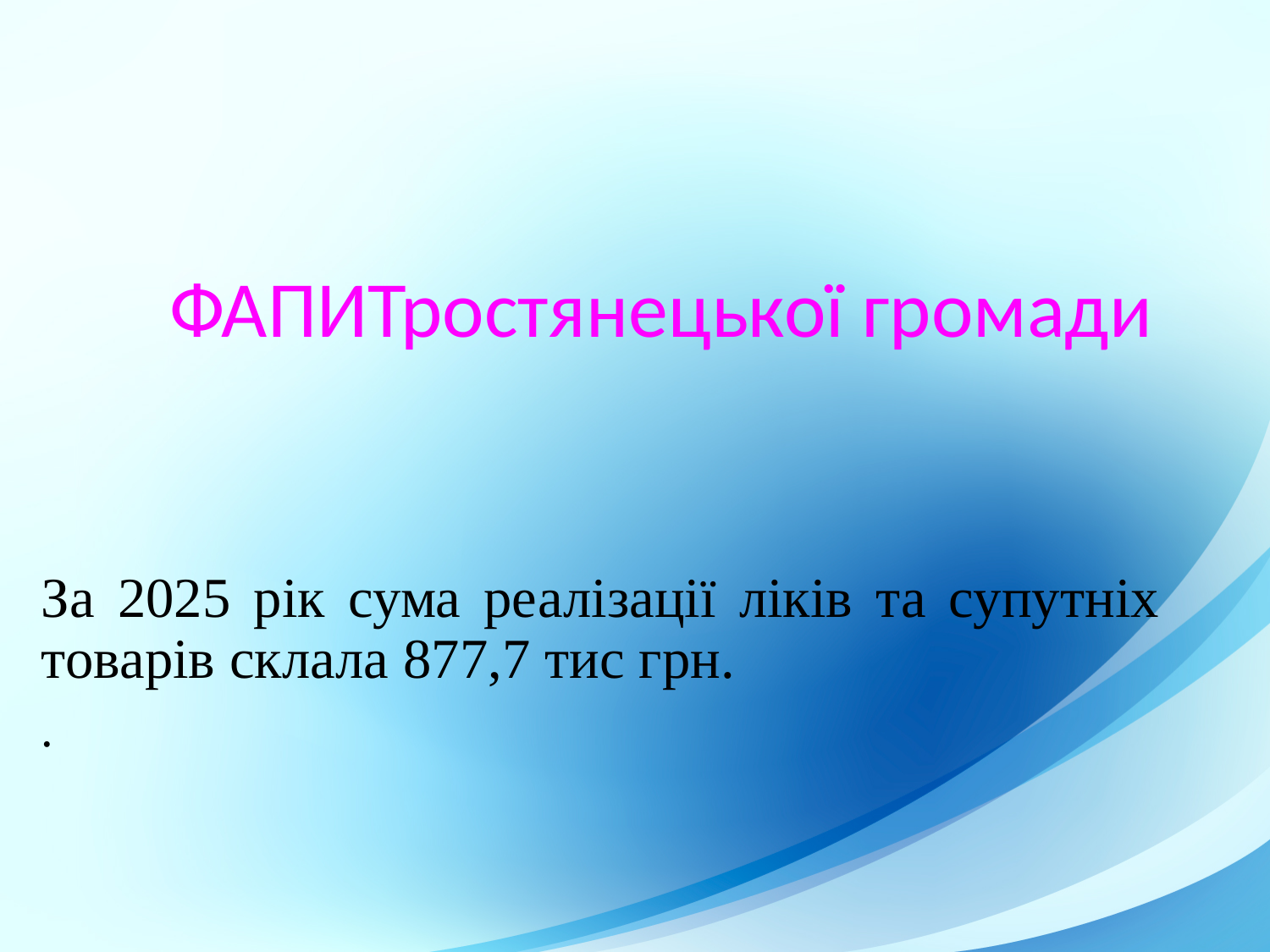

# ФАПИТростянецької громади
За 2025 рік сума реалізації ліків та супутніх товарів склала 877,7 тис грн.
.